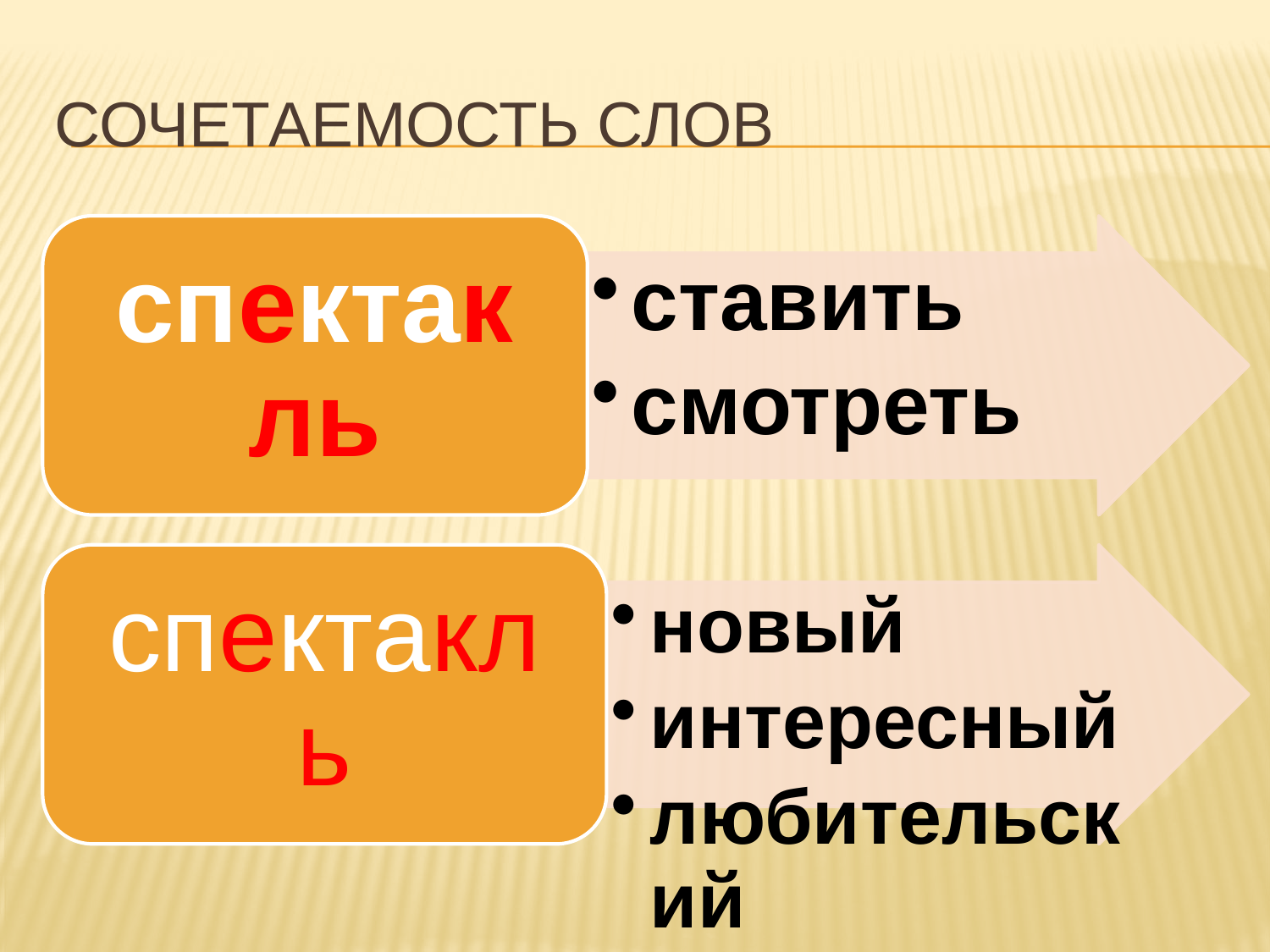

# Сочетаемость слов
ставить
смотреть
спектакль
новый
интересный
любительский
спектакль